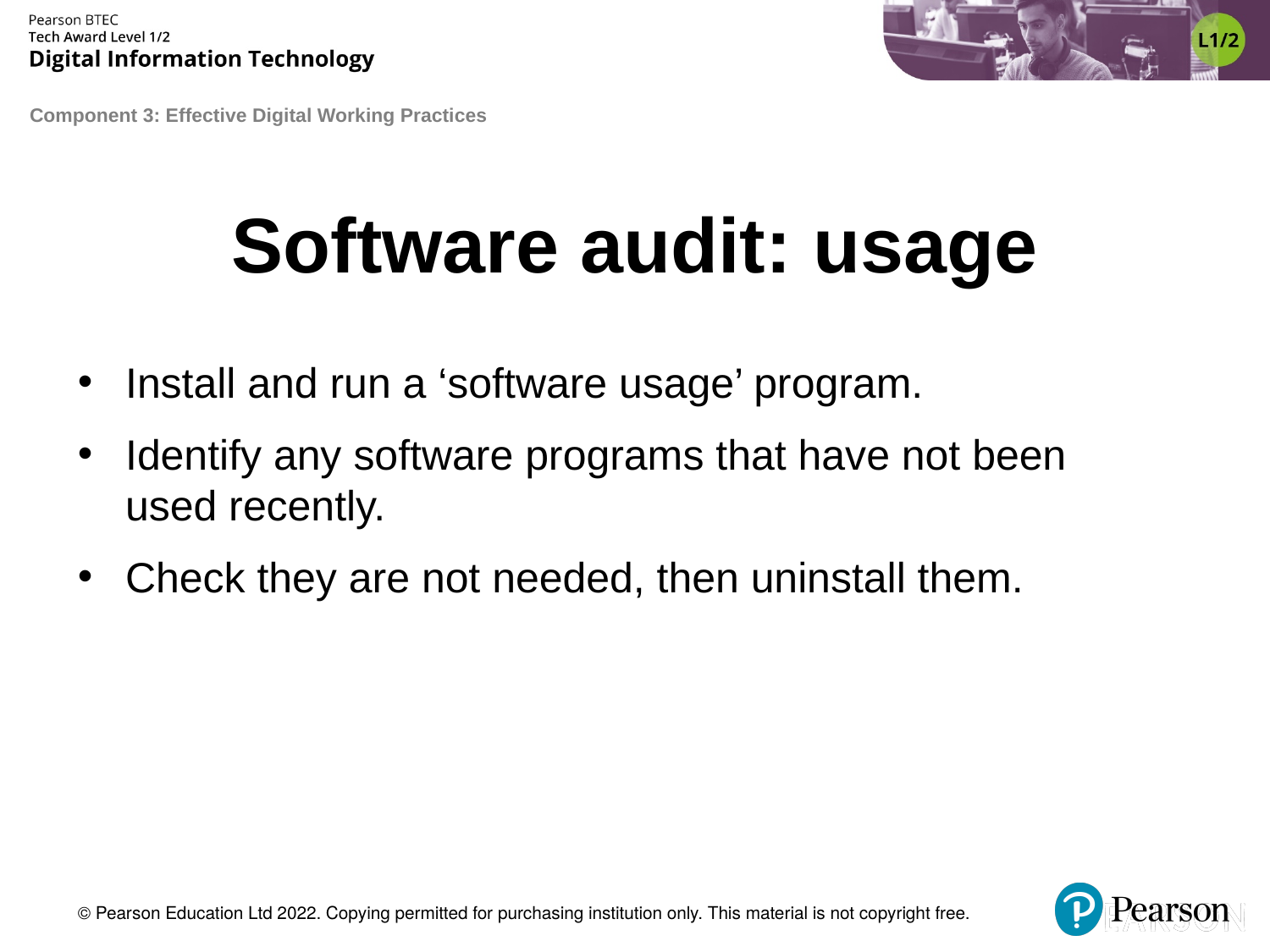

# Software audit: usage
Install and run a ‘software usage’ program.
Identify any software programs that have not been used recently.
Check they are not needed, then uninstall them.
© Pearson Education Ltd 2022. Copying permitted for purchasing institution only. This material is not copyright free.